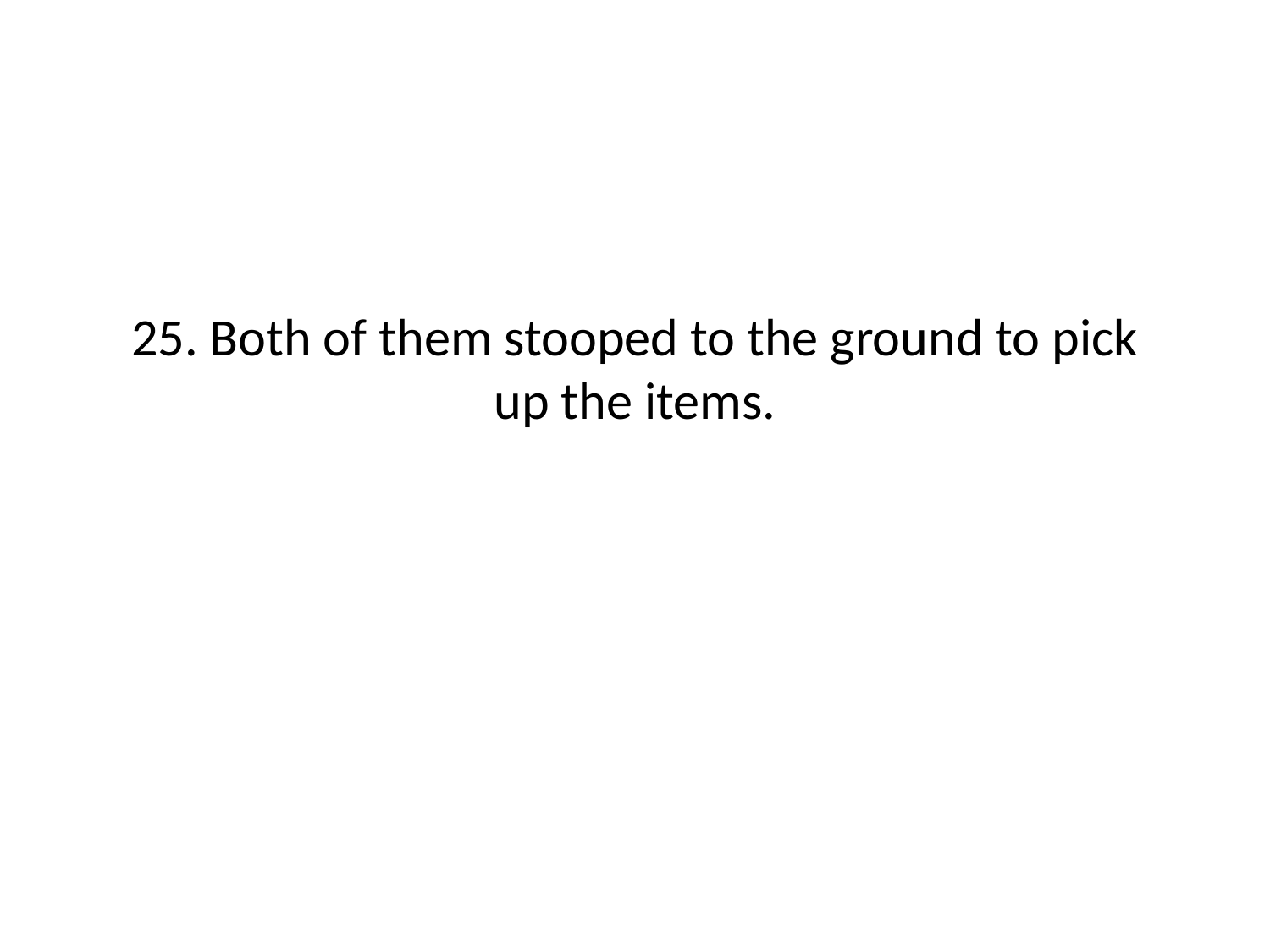

# 25. Both of them stooped to the ground to pick up the items.